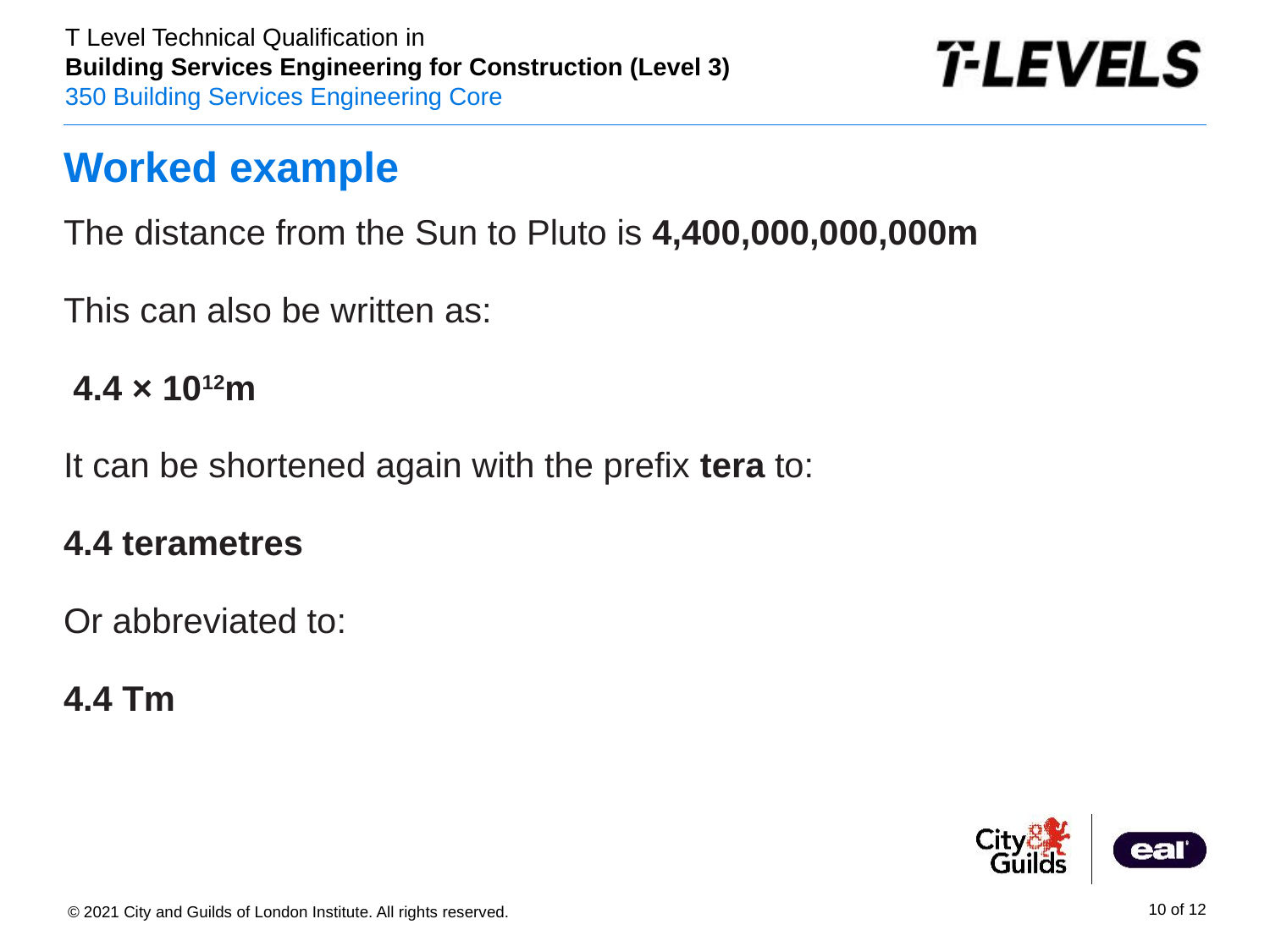

# Worked example
The distance from the Sun to Pluto is 4,400,000,000,000m
This can also be written as:
 4.4 × 1012m
It can be shortened again with the prefix tera to:
4.4 terametres
Or abbreviated to:
4.4 Tm